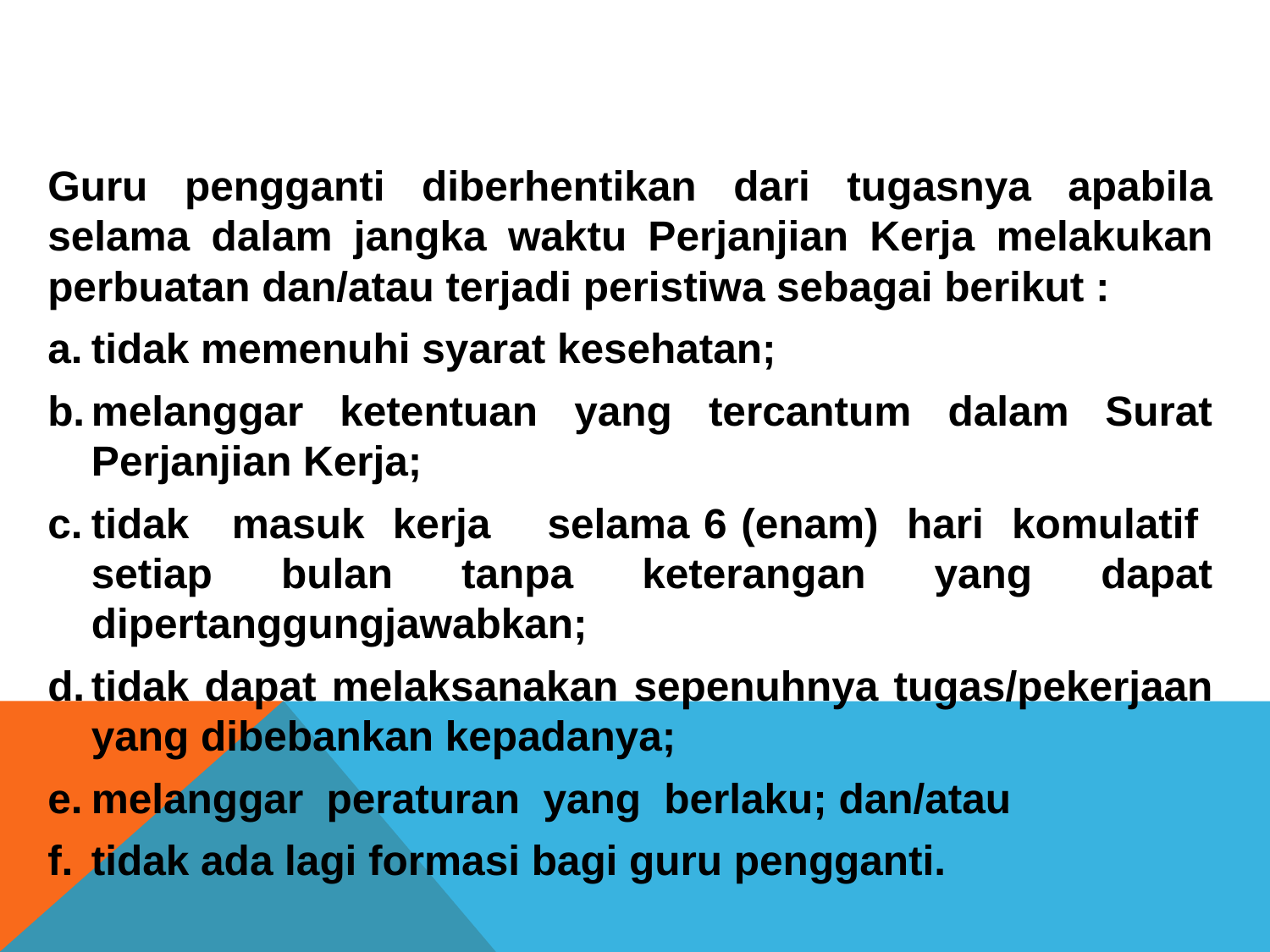

#
Guru pengganti diberhentikan dari tugasnya apabila selama dalam jangka waktu Perjanjian Kerja melakukan perbuatan dan/atau terjadi peristiwa sebagai berikut :
tidak memenuhi syarat kesehatan;
melanggar ketentuan yang tercantum dalam Surat Perjanjian Kerja;
tidak   masuk  kerja    selama 6 (enam)  hari  komulatif  setiap bulan tanpa keterangan yang dapat dipertanggungjawabkan;
tidak dapat melaksanakan sepenuhnya tugas/pekerjaan yang dibebankan kepadanya;
melanggar  peraturan  yang  berlaku; dan/atau
tidak ada lagi formasi bagi guru pengganti.